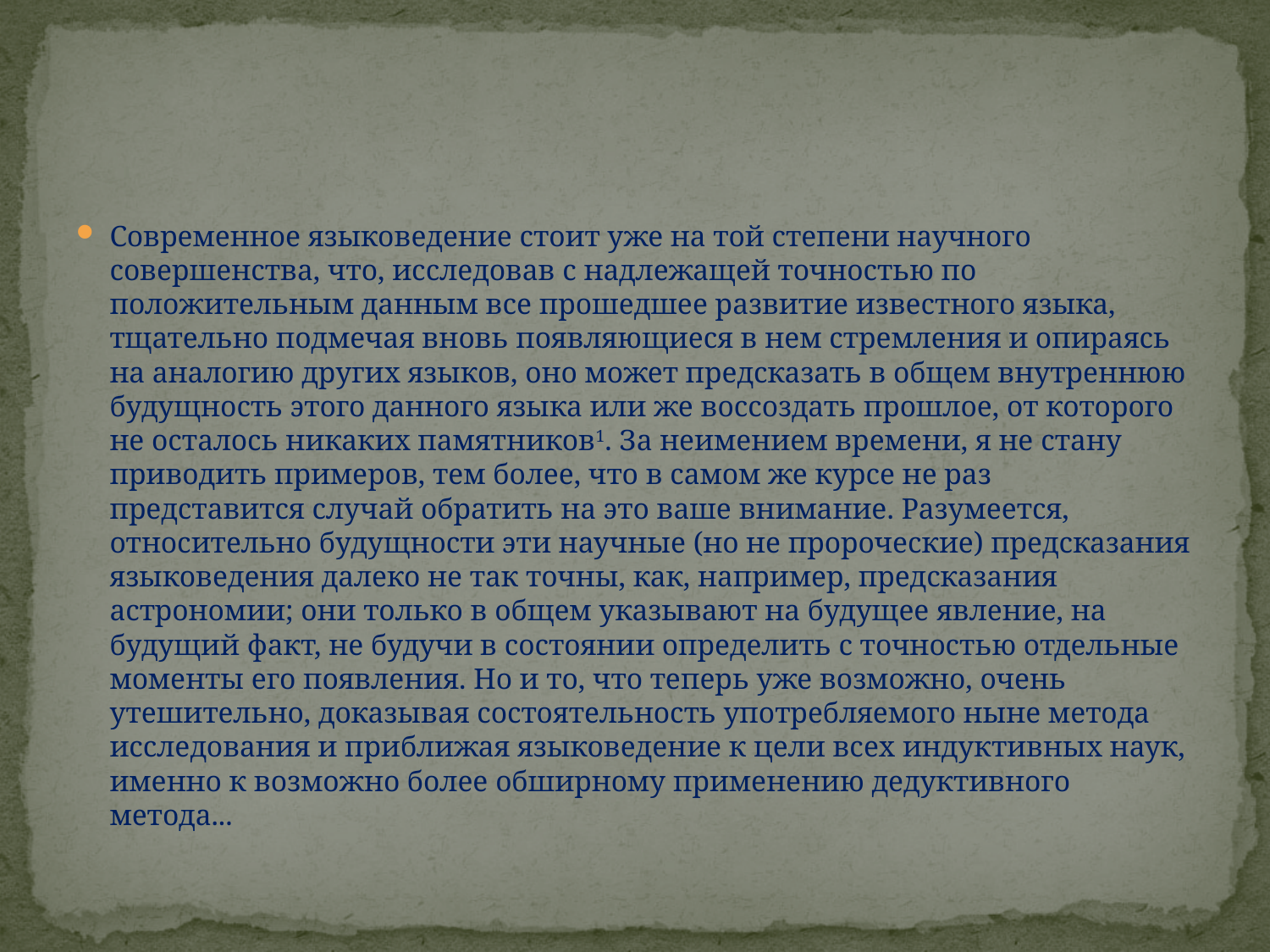

#
Современное языковедение стоит уже на той степени научного совершенства, что, исследовав с надлежащей точностью по положительным данным все прошедшее развитие известного языка, тщательно подмечая вновь появляющиеся в нем стремления и опираясь на аналогию других языков, оно может предсказать в общем внутреннюю будущность этого данного языка или же воссоздать прошлое, от которого не осталось никаких памятников1. За неимением времени, я не стану приводить примеров, тем более, что в самом же курсе не раз представится случай обратить на это ваше внимание. Разумеется, относительно будущности эти научные (но не пророческие) предсказания языковедения далеко не так точны, как, например, предсказания астрономии; они только в общем указывают на будущее явление, на будущий факт, не будучи в состоянии определить с точностью отдельные моменты его появления. Но и то, что теперь уже возможно, очень утешительно, доказывая состоятельность употребляемого ныне метода исследования и приближая языковедение к цели всех индуктивных наук, именно к возможно более обширному применению дедуктивного метода...